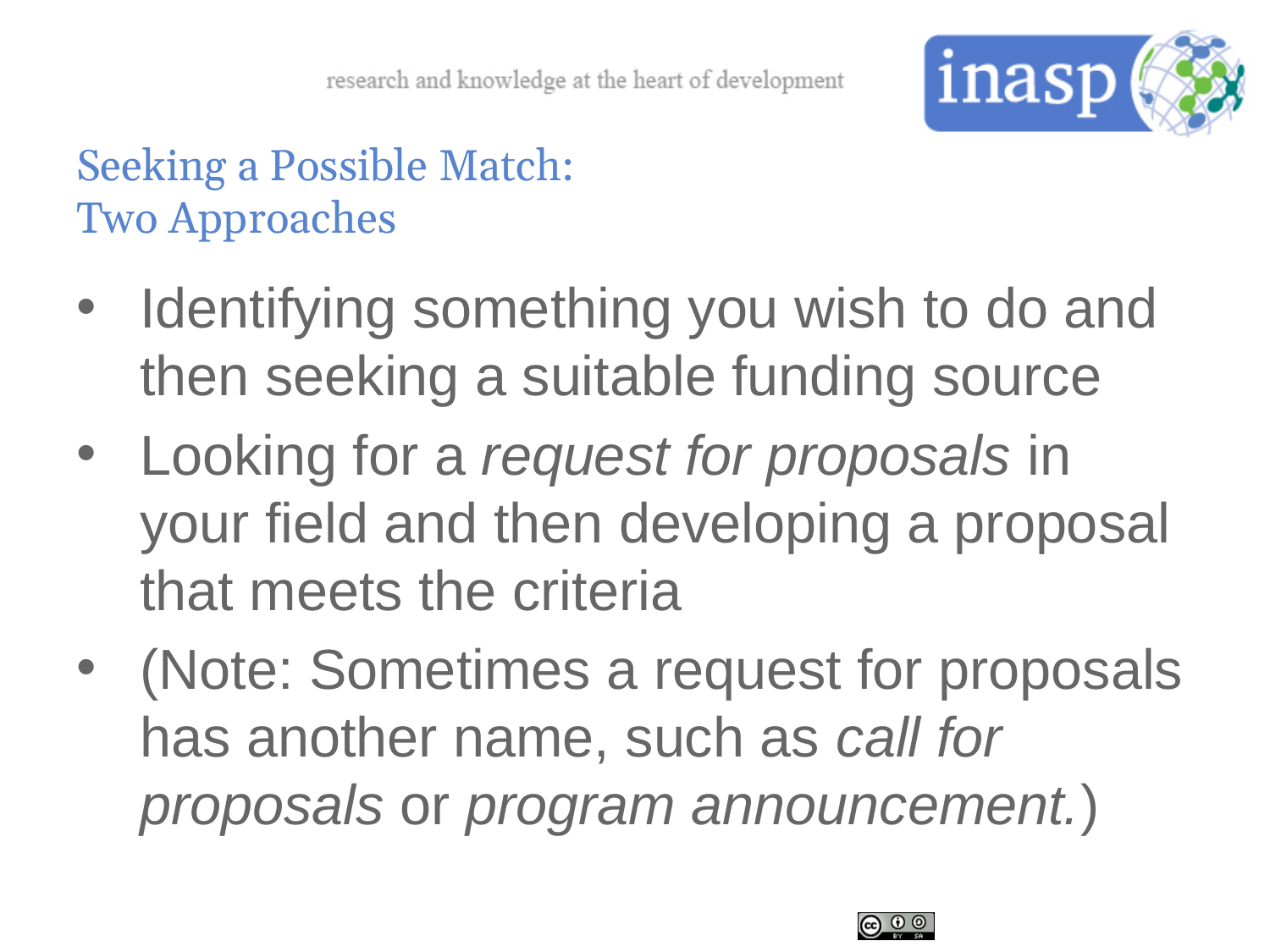

# Seeking a Possible Match: Two Approaches
Identifying something you wish to do and then seeking a suitable funding source
Looking for a request for proposals in your field and then developing a proposal that meets the criteria
(Note: Sometimes a request for proposals has another name, such as call for proposals or program announcement.)